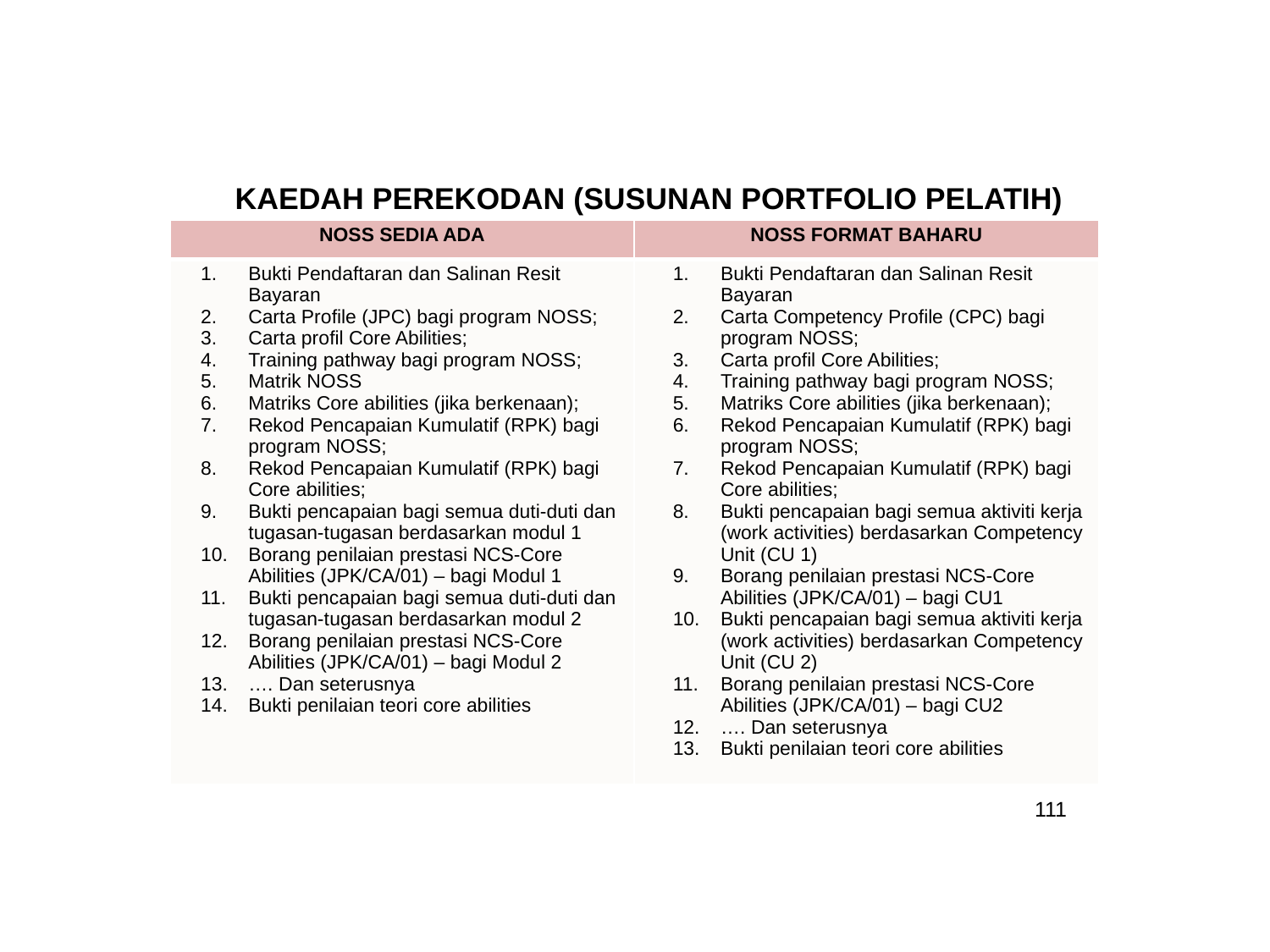

# KAEDAH PEREKODAN (SUSUNAN PORTFOLIO PELATIH)
| NOSS SEDIA ADA | NOSS FORMAT BAHARU |
| --- | --- |
| Bukti Pendaftaran dan Salinan Resit Bayaran Carta Profile (JPC) bagi program NOSS; Carta profil Core Abilities; Training pathway bagi program NOSS; Matrik NOSS Matriks Core abilities (jika berkenaan); Rekod Pencapaian Kumulatif (RPK) bagi program NOSS; Rekod Pencapaian Kumulatif (RPK) bagi Core abilities; Bukti pencapaian bagi semua duti-duti dan tugasan-tugasan berdasarkan modul 1 Borang penilaian prestasi NCS-Core Abilities (JPK/CA/01) – bagi Modul 1 Bukti pencapaian bagi semua duti-duti dan tugasan-tugasan berdasarkan modul 2 Borang penilaian prestasi NCS-Core Abilities (JPK/CA/01) – bagi Modul 2 …. Dan seterusnya Bukti penilaian teori core abilities | Bukti Pendaftaran dan Salinan Resit Bayaran Carta Competency Profile (CPC) bagi program NOSS; Carta profil Core Abilities; Training pathway bagi program NOSS; Matriks Core abilities (jika berkenaan); Rekod Pencapaian Kumulatif (RPK) bagi program NOSS; Rekod Pencapaian Kumulatif (RPK) bagi Core abilities; Bukti pencapaian bagi semua aktiviti kerja (work activities) berdasarkan Competency Unit (CU 1) Borang penilaian prestasi NCS-Core Abilities (JPK/CA/01) – bagi CU1 Bukti pencapaian bagi semua aktiviti kerja (work activities) berdasarkan Competency Unit (CU 2) Borang penilaian prestasi NCS-Core Abilities (JPK/CA/01) – bagi CU2 …. Dan seterusnya Bukti penilaian teori core abilities |
111